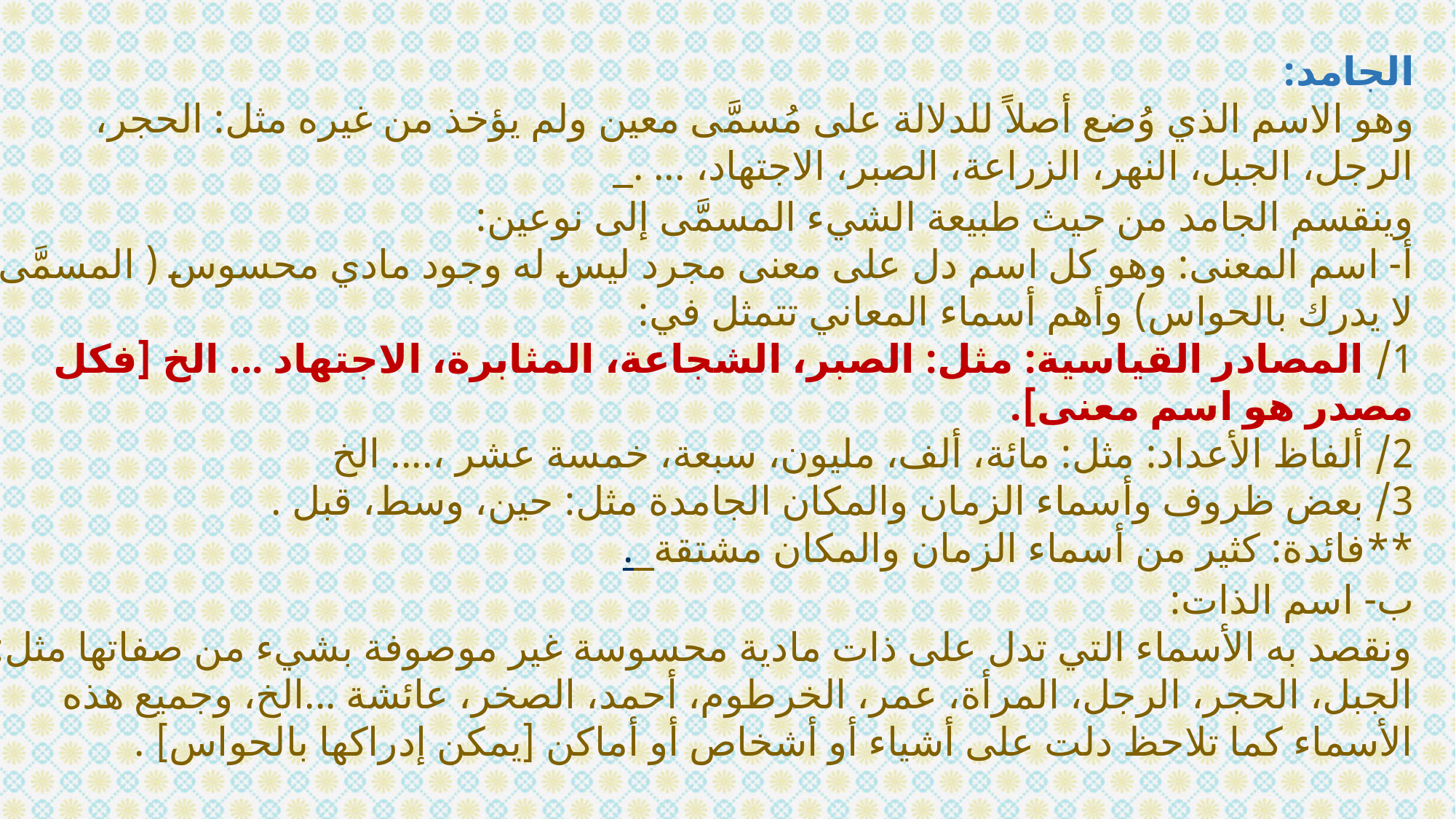

الجامد:
وهو الاسم الذي وُضع أصلاً للدلالة على مُسمَّى معين ولم يؤخذ من غيره مثل: الحجر، الرجل، الجبل، النهر، الزراعة، الصبر، الاجتهاد، ... .
وينقسم الجامد من حيث طبيعة الشيء المسمَّى إلى نوعين: 
أ- اسم المعنى: وهو كل اسم دل على معنى مجرد ليس له وجود مادي محسوس ( المسمَّى لا يدرك بالحواس) وأهم أسماء المعاني تتمثل في:
1/ المصادر القياسية: مثل: الصبر، الشجاعة، المثابرة، الاجتهاد ... الخ [فكل مصدر هو اسم معنى].
2/ ألفاظ الأعداد: مثل: مائة، ألف، مليون، سبعة، خمسة عشر ،.... الخ
3/ بعض ظروف وأسماء الزمان والمكان الجامدة مثل: حين، وسط، قبل .
**فائدة: كثير من أسماء الزمان والمكان مشتقة.
ب- اسم الذات:
ونقصد به الأسماء التي تدل على ذات مادية محسوسة غير موصوفة بشيء من صفاتها مثل: الجبل، الحجر، الرجل، المرأة، عمر، الخرطوم، أحمد، الصخر، عائشة ...الخ، وجميع هذه الأسماء كما تلاحظ دلت على أشياء أو أشخاص أو أماكن [يمكن إدراكها بالحواس] .